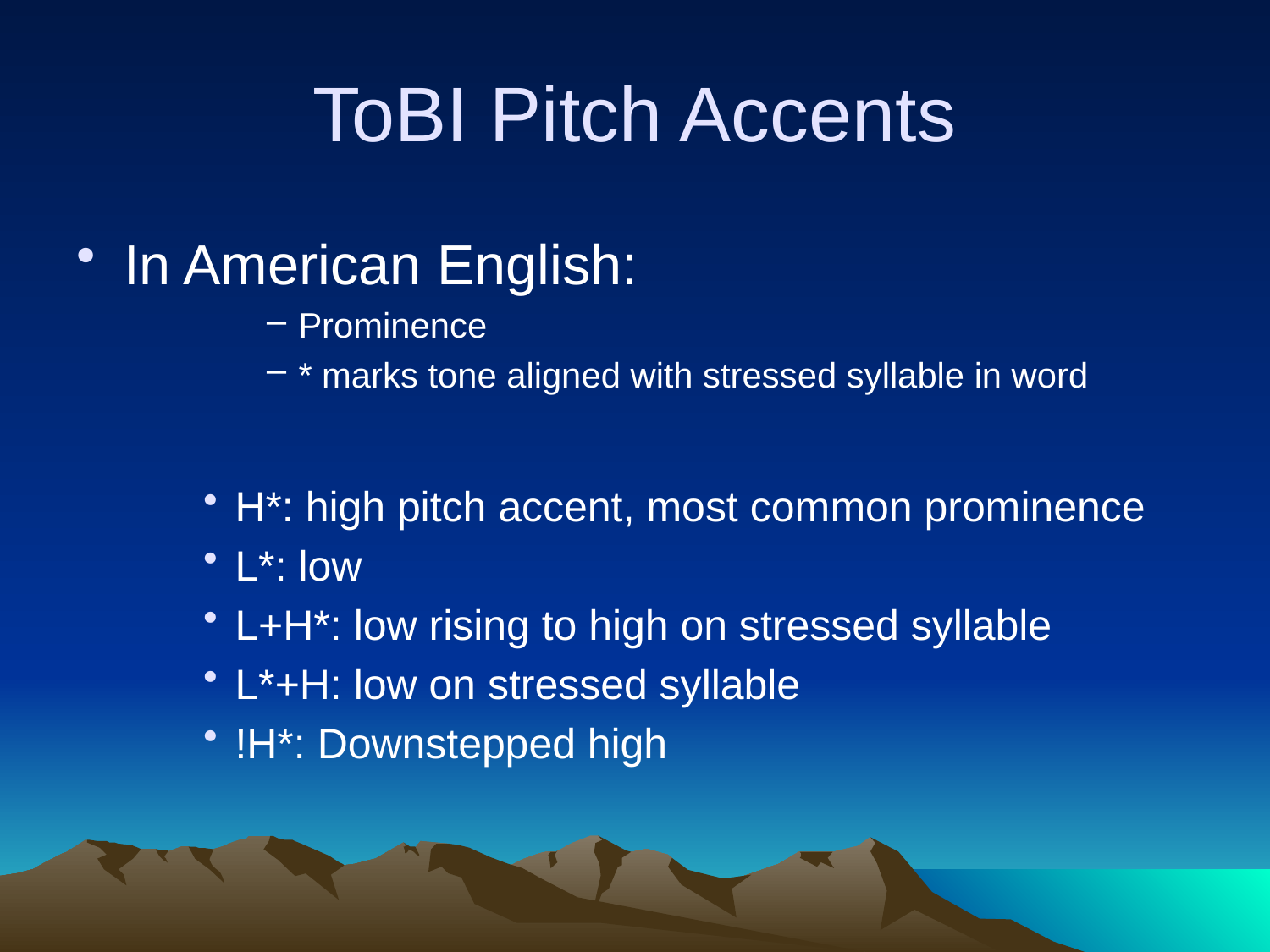

# ToBI Pitch Accents
In American English:
Prominence
* marks tone aligned with stressed syllable in word

H*: high pitch accent, most common prominence
L*: low
L+H*: low rising to high on stressed syllable
L*+H: low on stressed syllable
!H*: Downstepped high